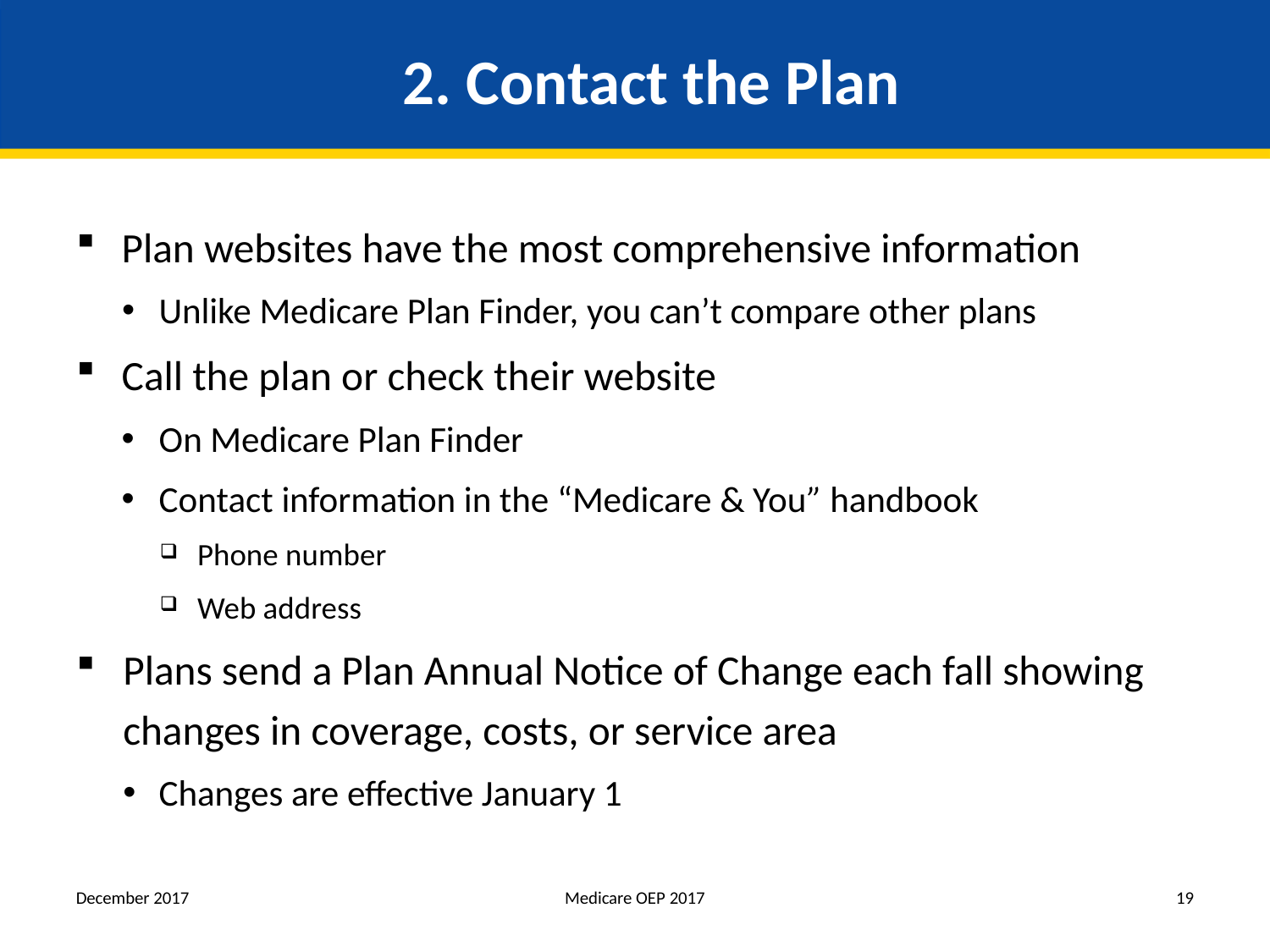

# 2. Contact the Plan
Plan websites have the most comprehensive information
Unlike Medicare Plan Finder, you can’t compare other plans
Call the plan or check their website
On Medicare Plan Finder
Contact information in the “Medicare & You” handbook
Phone number
Web address
Plans send a Plan Annual Notice of Change each fall showing changes in coverage, costs, or service area
Changes are effective January 1
December 2017
Medicare OEP 2017
19